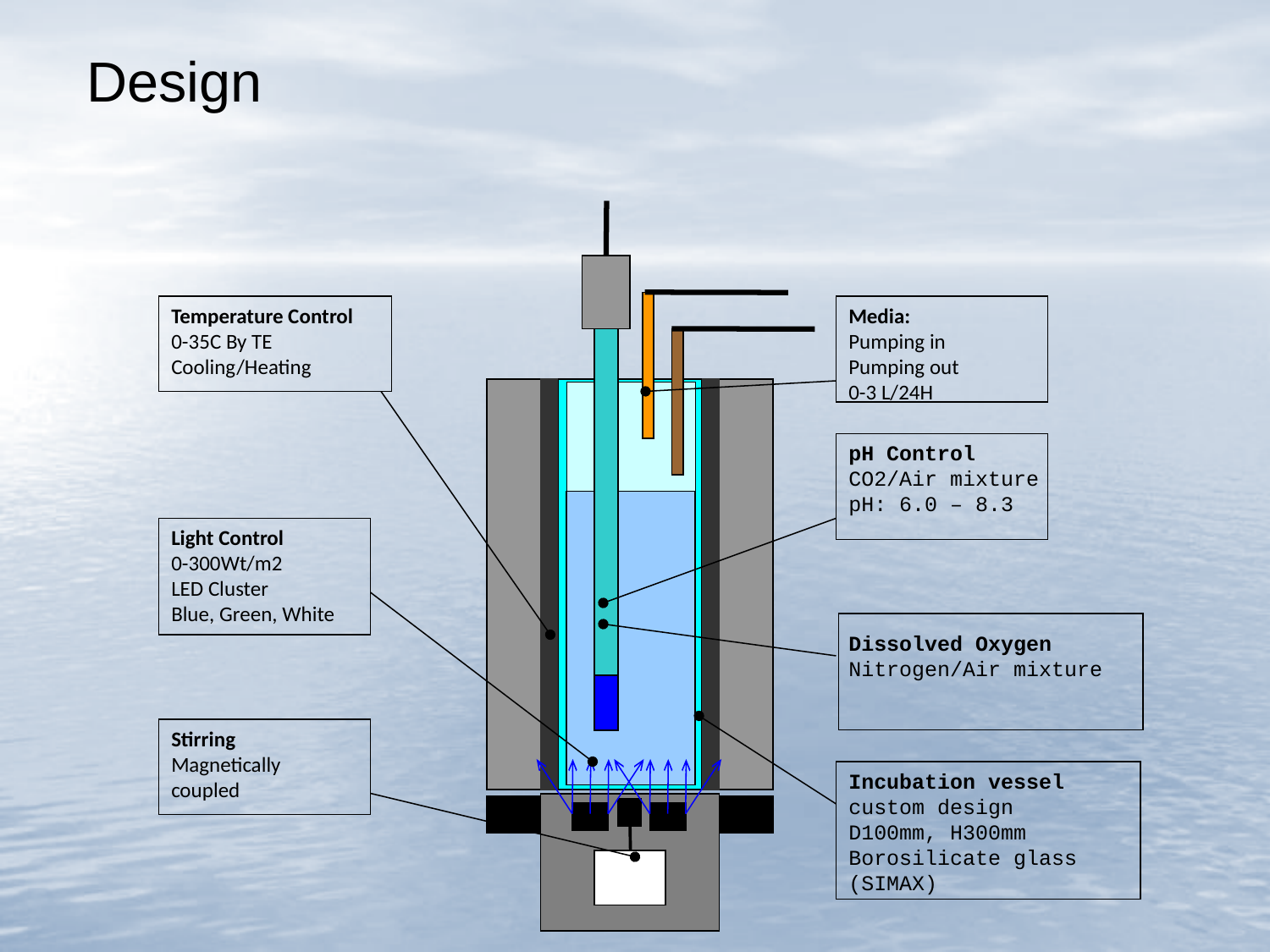

Design

Temperature Control
0-35C By TE
Cooling/Heating

Media:
Pumping in
Pumping out
0-3 L/24H

pH Control
CO2/Air mixture
pH: 6.0 – 8.3

Light Control
0-300Wt/m2
LED Cluster
Blue, Green, White

Dissolved Oxygen
Nitrogen/Air mixture

Stirring
Magnetically
coupled
Incubation vessel
custom design
D100mm, H300mm
Borosilicate glass
(SIMAX)